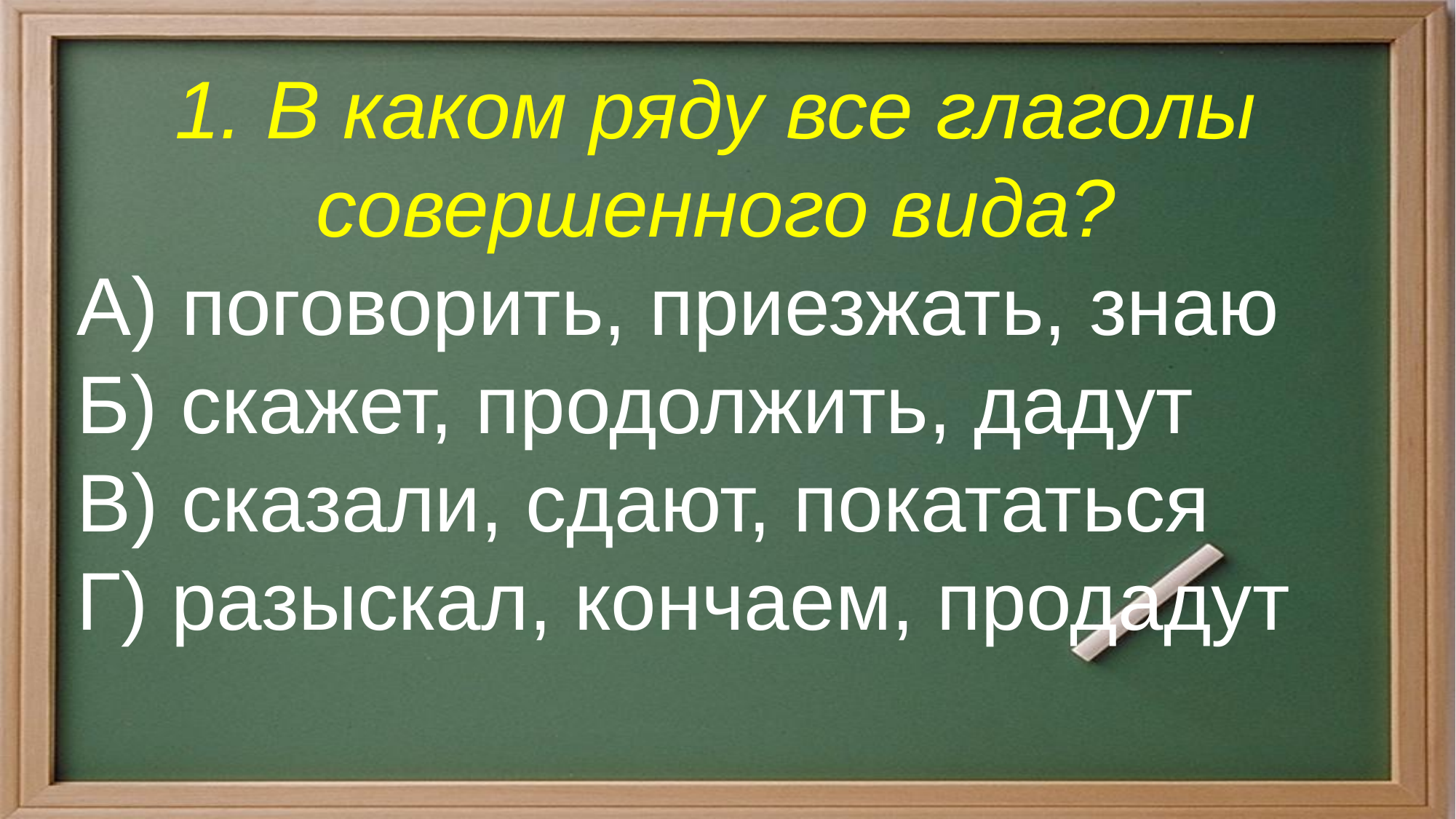

1. В каком ряду все глаголы совершенного вида?
А) поговорить, приезжать, знаю
Б) скажет, продолжить, дадут
В) сказали, сдают, покататься
Г) разыскал, кончаем, продадут